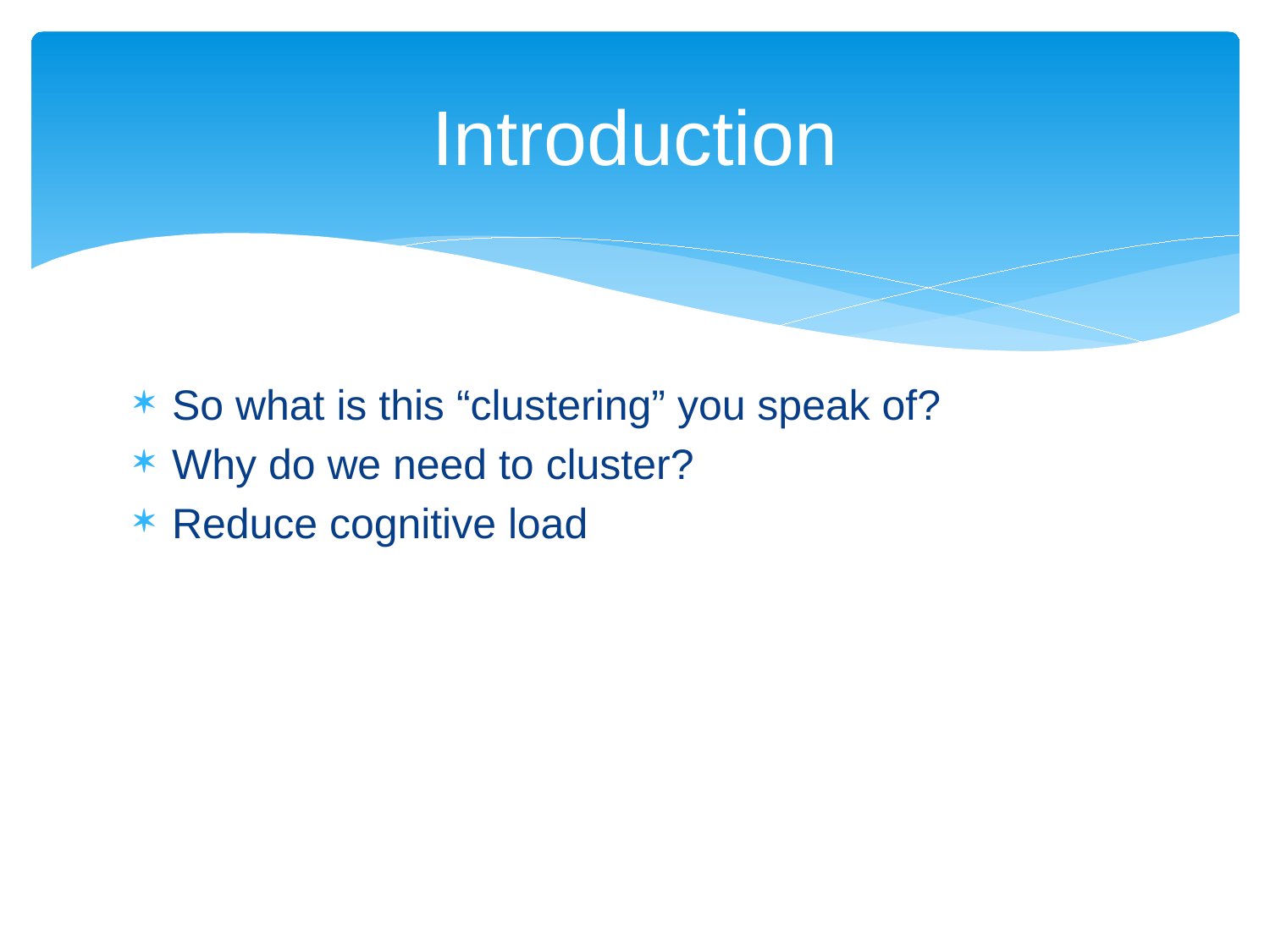

# Introduction
So what is this “clustering” you speak of?
Why do we need to cluster?
Reduce cognitive load